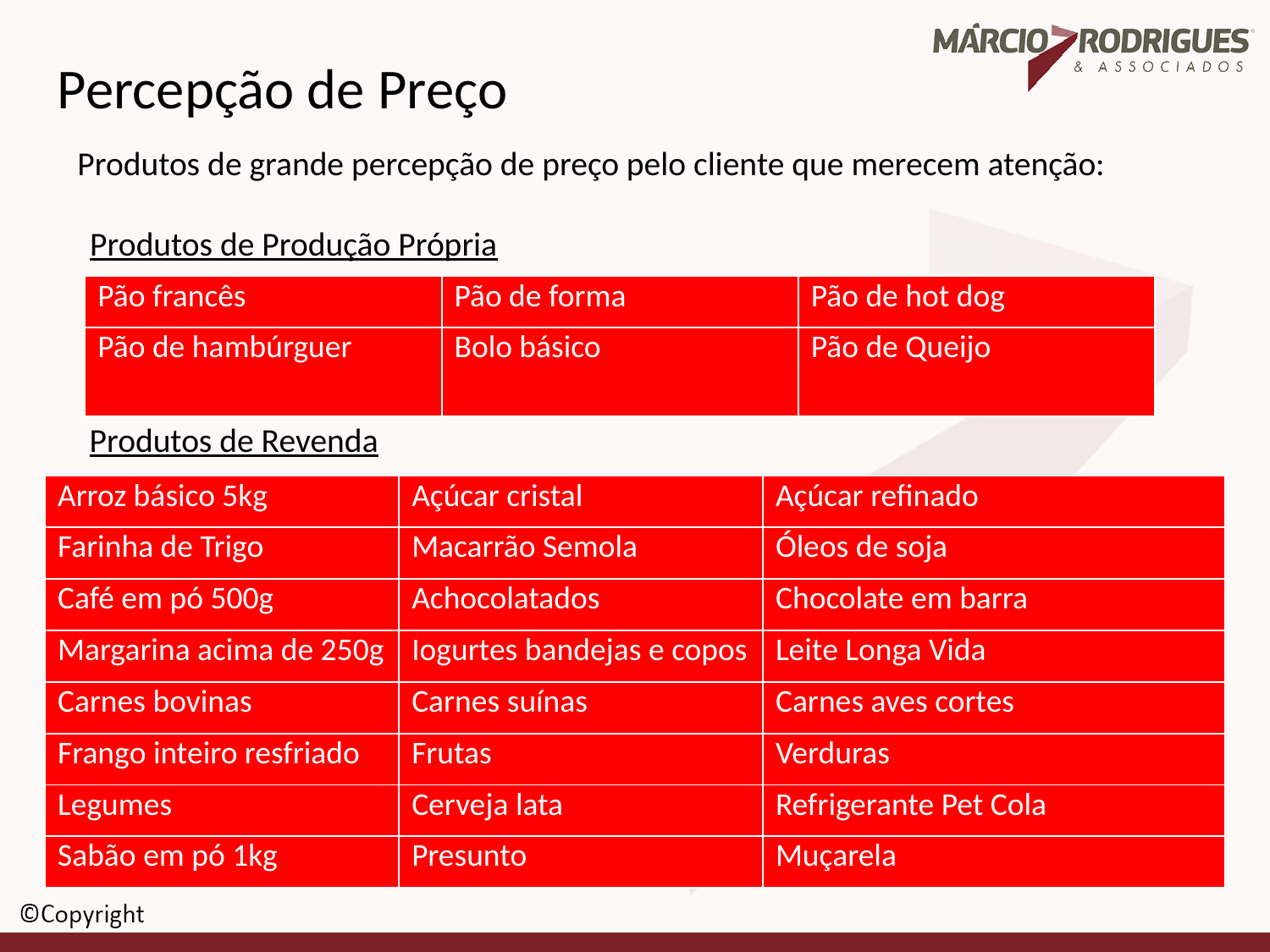

Percepção de Preço
Produtos de grande percepção de preço pelo cliente que merecem atenção:
Produtos de Produção Própria
| Pão francês | Pão de forma | Pão de hot dog |
| --- | --- | --- |
| Pão de hambúrguer | Bolo básico | Pão de Queijo |
#
Produtos de Revenda
| Arroz básico 5kg | Açúcar cristal | Açúcar refinado |
| --- | --- | --- |
| Farinha de Trigo | Macarrão Semola | Óleos de soja |
| Café em pó 500g | Achocolatados | Chocolate em barra |
| Margarina acima de 250g | Iogurtes bandejas e copos | Leite Longa Vida |
| Carnes bovinas | Carnes suínas | Carnes aves cortes |
| Frango inteiro resfriado | Frutas | Verduras |
| Legumes | Cerveja lata | Refrigerante Pet Cola |
| Sabão em pó 1kg | Presunto | Muçarela |